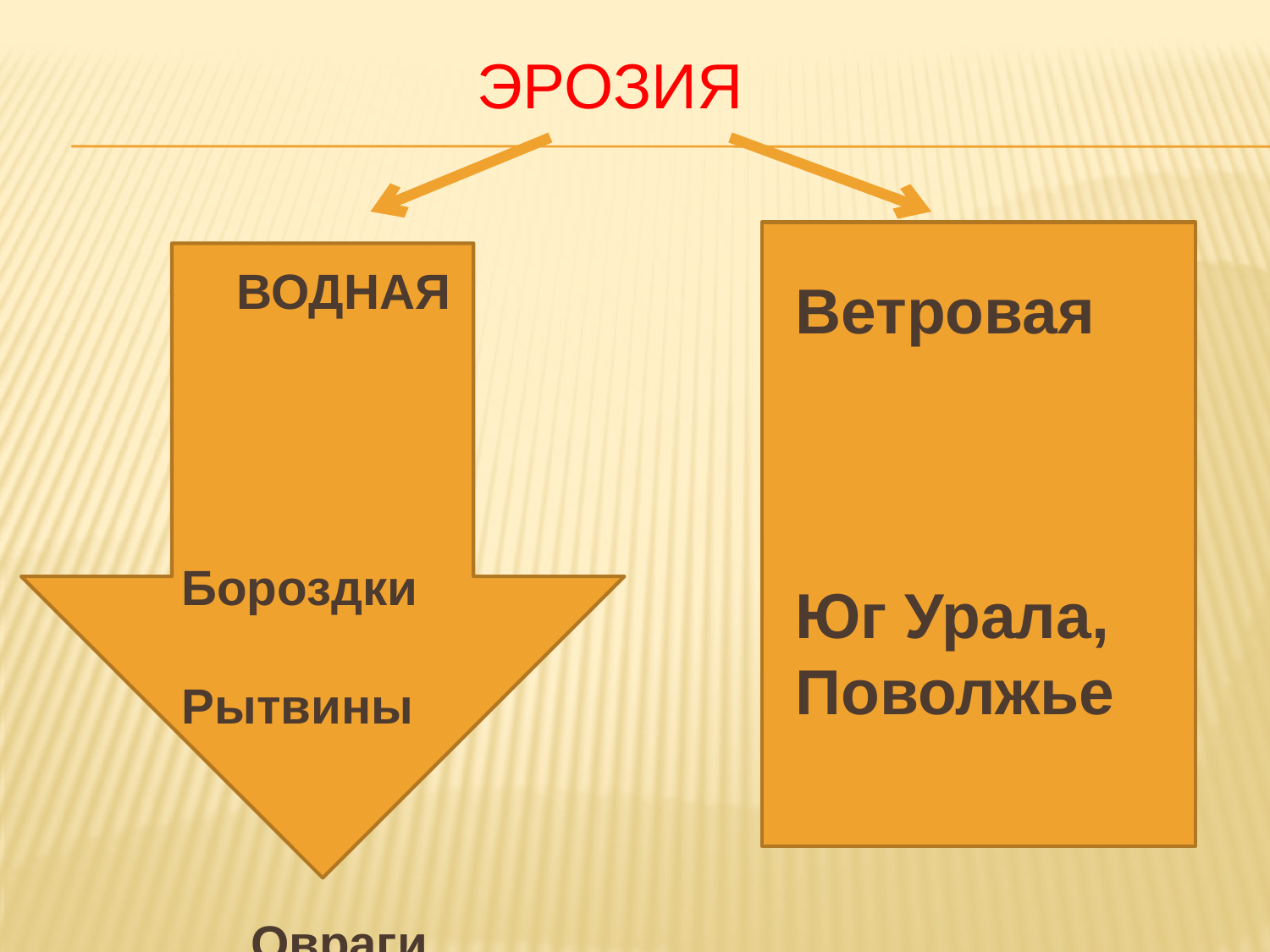

# ЭРОЗИЯ

    ВОДНАЯ

   Бороздки
   Рытвины

     Овраги
Ветровая

Юг Урала, Поволжье